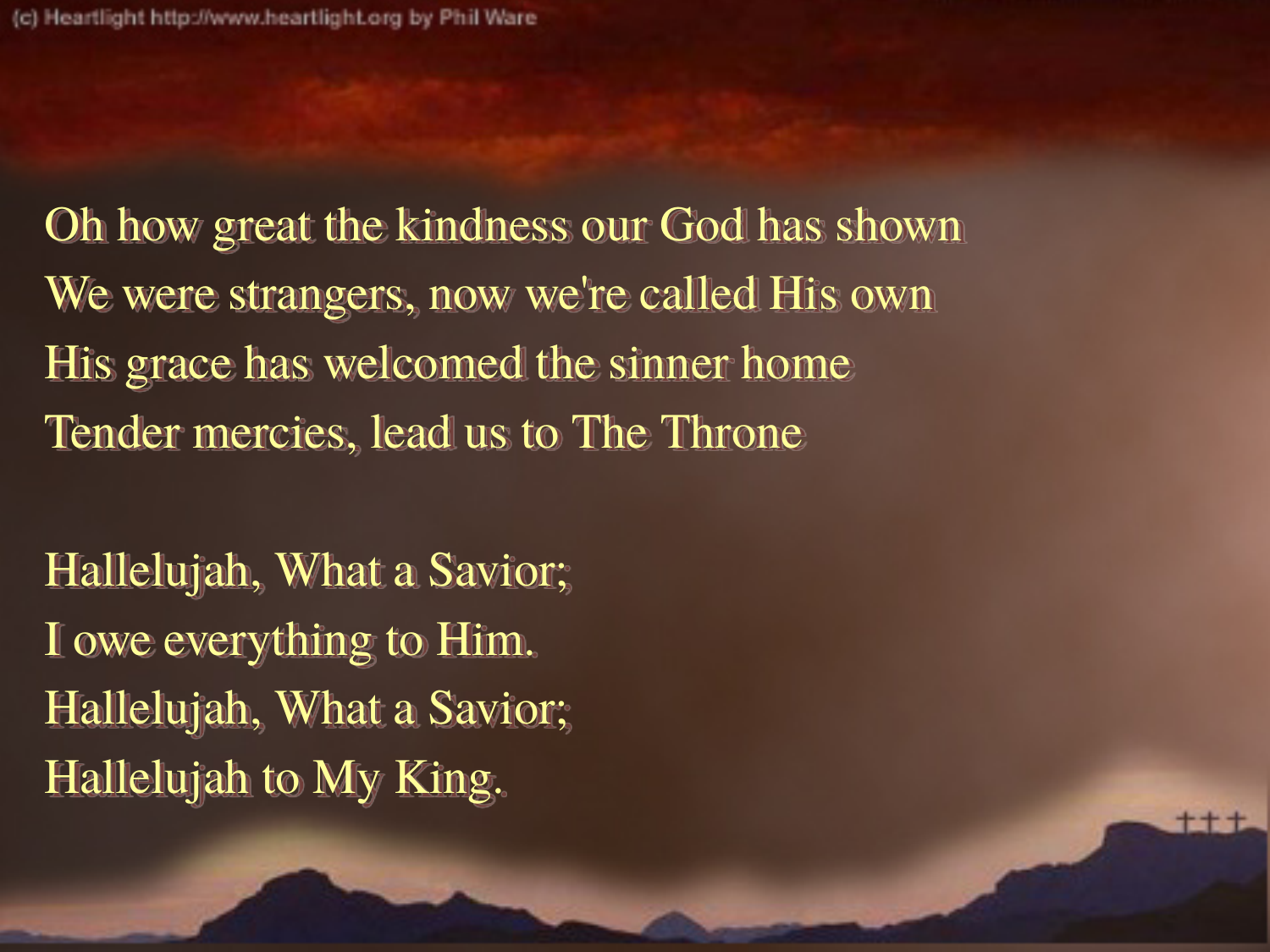

Oh how great the kindness our God has shown
We were strangers, now we're called His own
His grace has welcomed the sinner home
Tender mercies, lead us to The Throne

Hallelujah, What a Savior;
I owe everything to Him.
Hallelujah, What a Savior;
Hallelujah to My King.